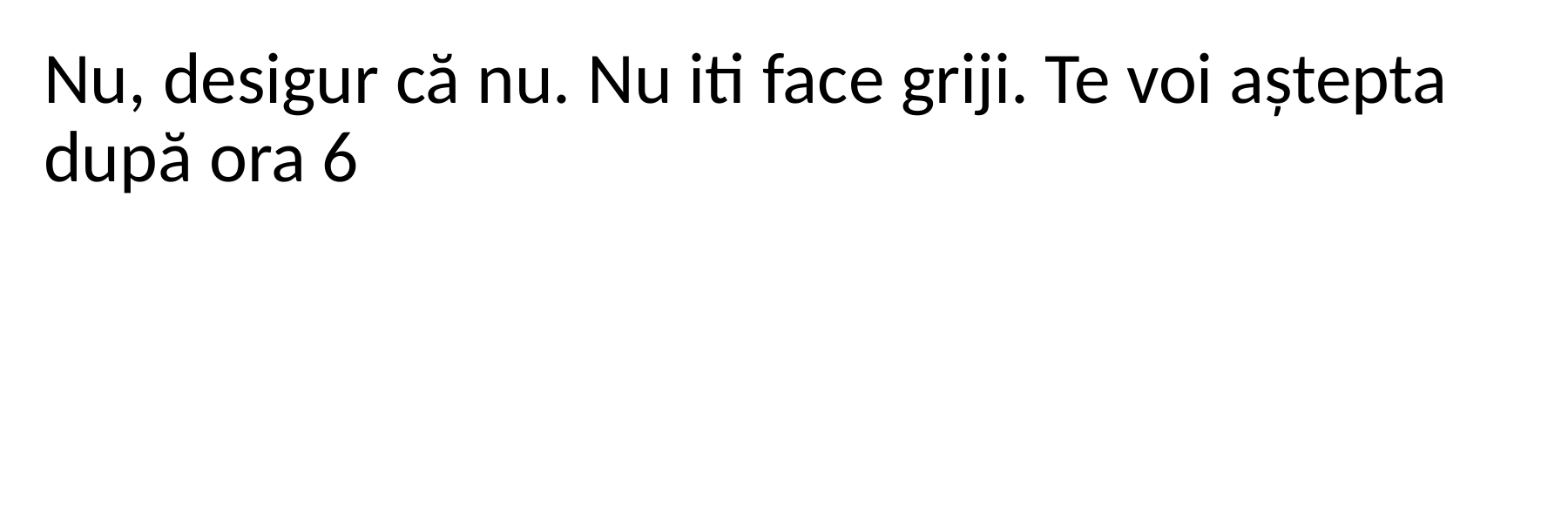

Nu, desigur că nu. Nu iti face griji. Te voi aștepta după ora 6